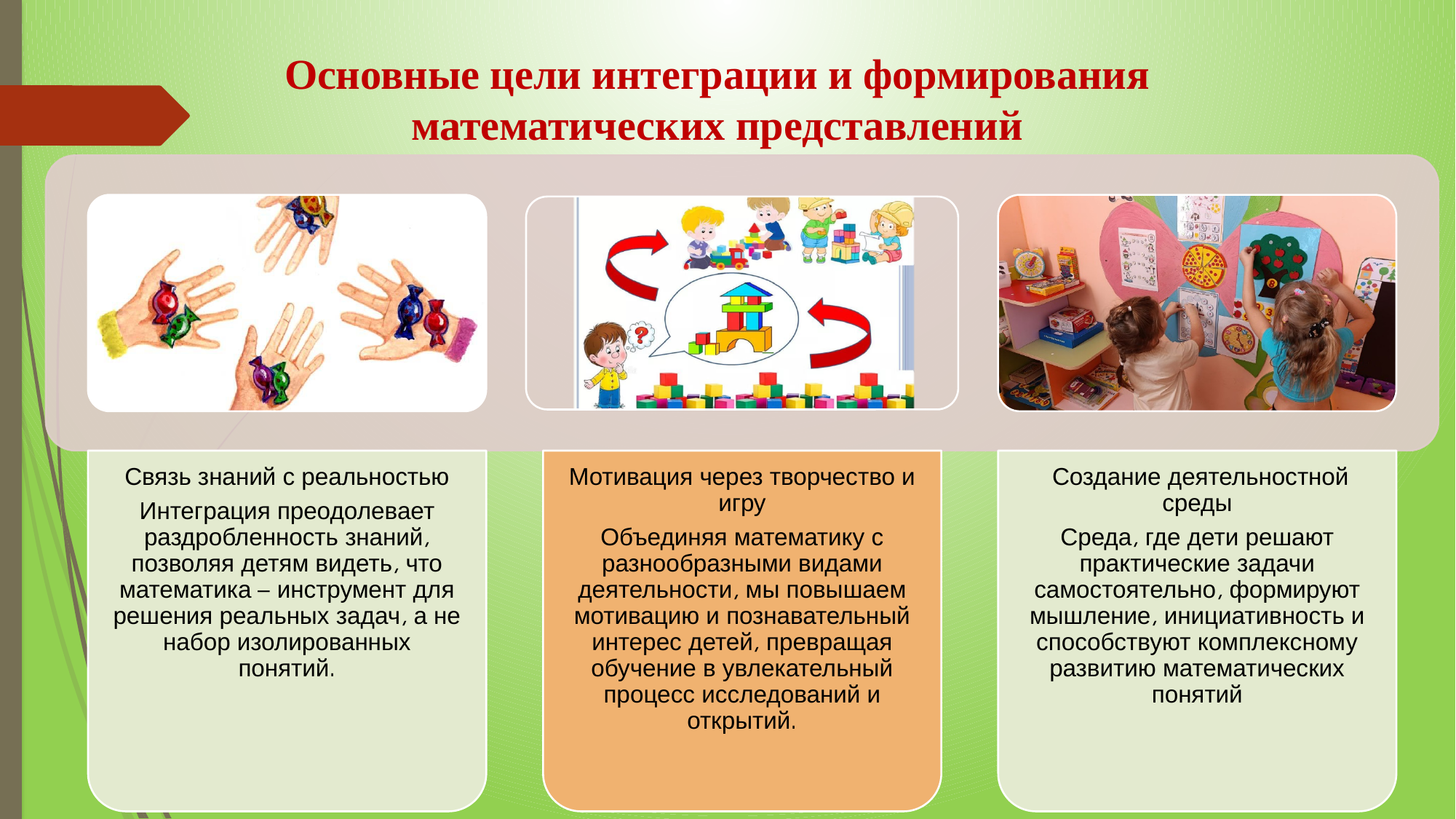

Основные цели интеграции и формирования
математических представлений
Связь знаний с реальностью
Интеграция преодолевает раздробленность знаний, позволяя детям видеть, что математика – инструмент для решения реальных задач, а не набор изолированных понятий.
Мотивация через творчество и игру
Объединяя математику с разнообразными видами деятельности, мы повышаем мотивацию и познавательный интерес детей, превращая обучение в увлекательный процесс исследований и открытий.
 Создание деятельностной среды
Среда, где дети решают практические задачи самостоятельно, формируют мышление, инициативность и способствуют комплексному развитию математических понятий